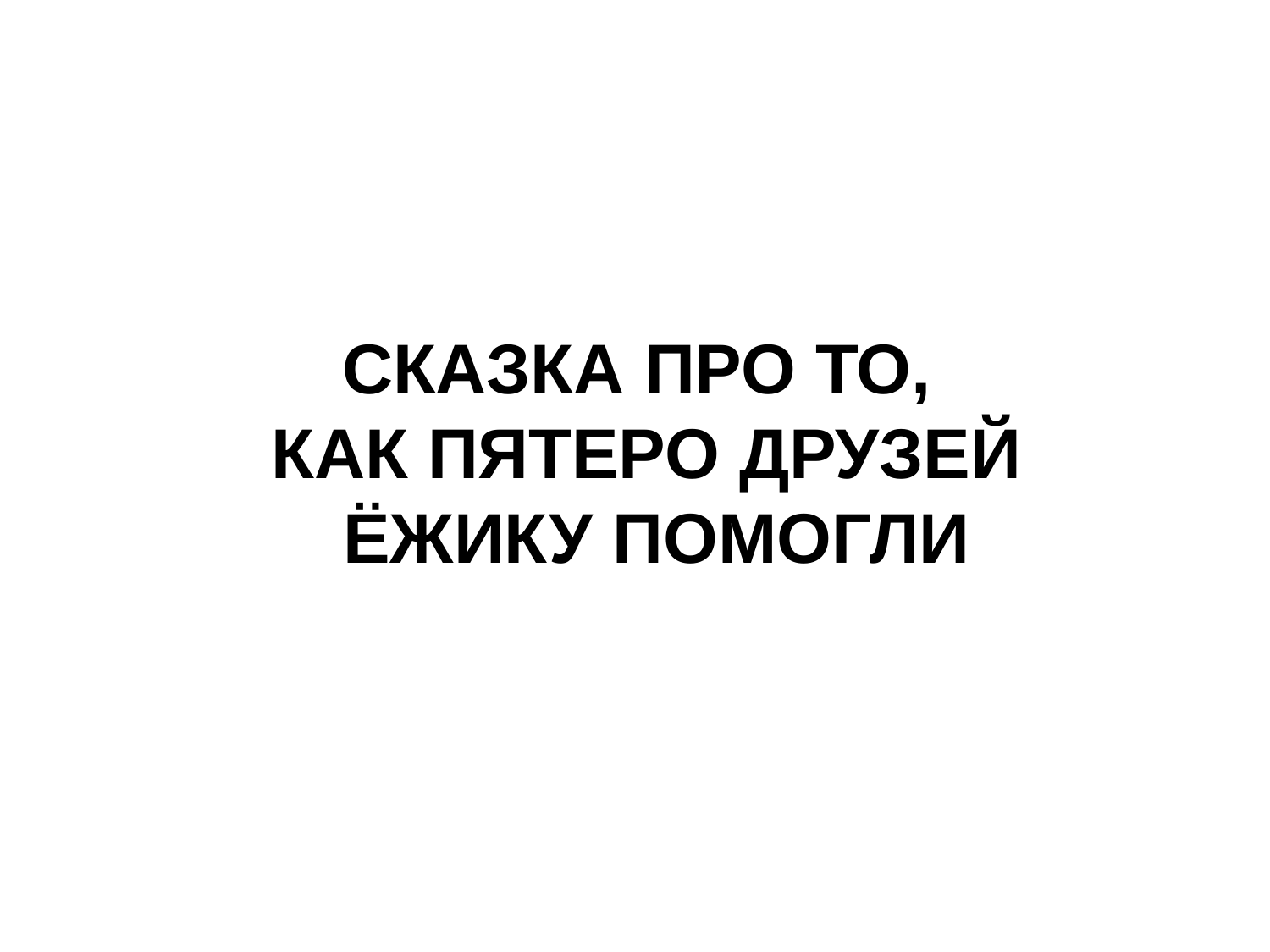

СКАЗКА ПРО ТО,
КАК ПЯТЕРО ДРУЗЕЙ
 ЁЖИКУ ПОМОГЛИ